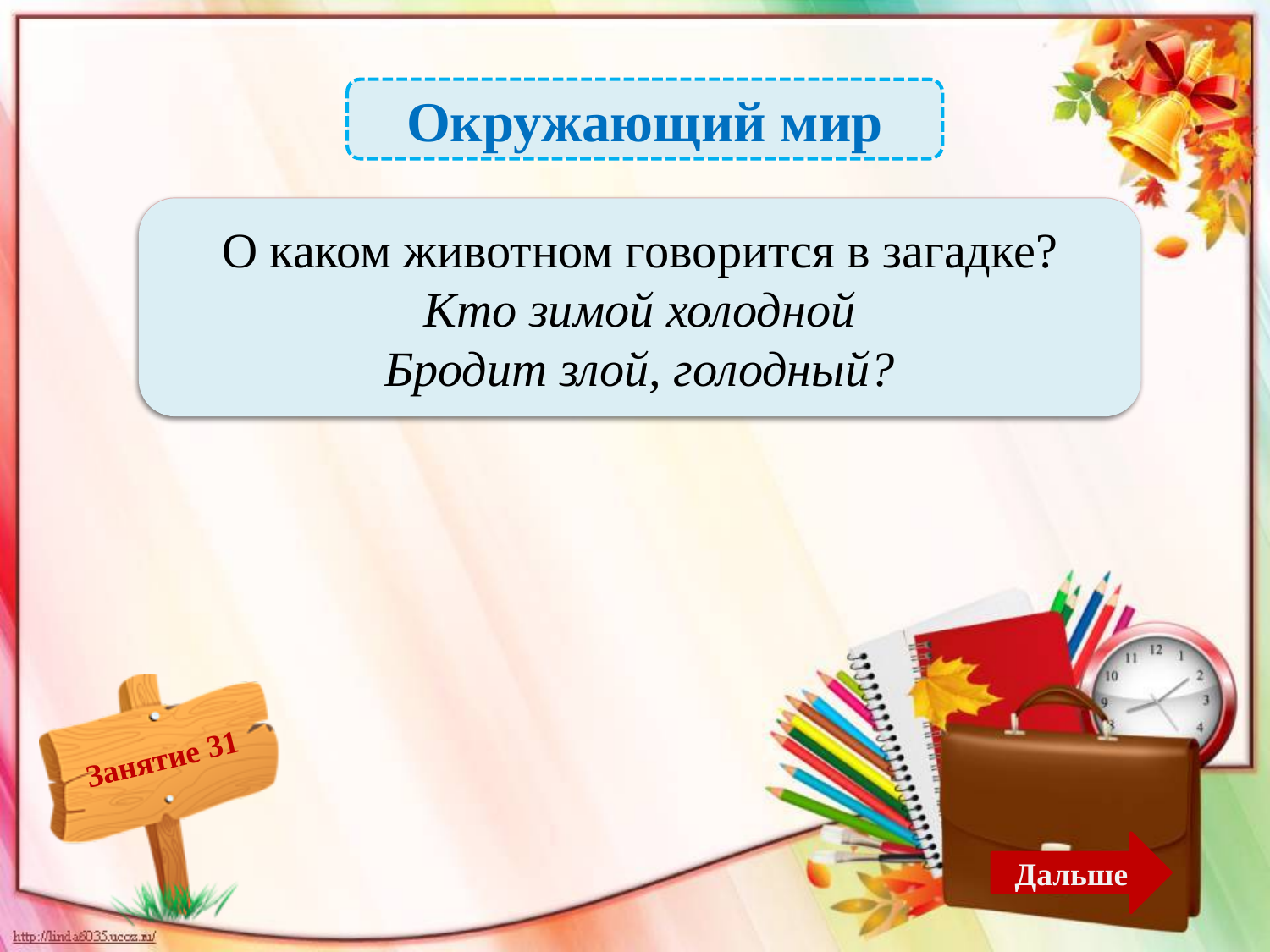

Окружающий мир
 О волке – 1б.
О каком животном говорится в загадке?
Кто зимой холодной
Бродит злой, голодный?

Дальше